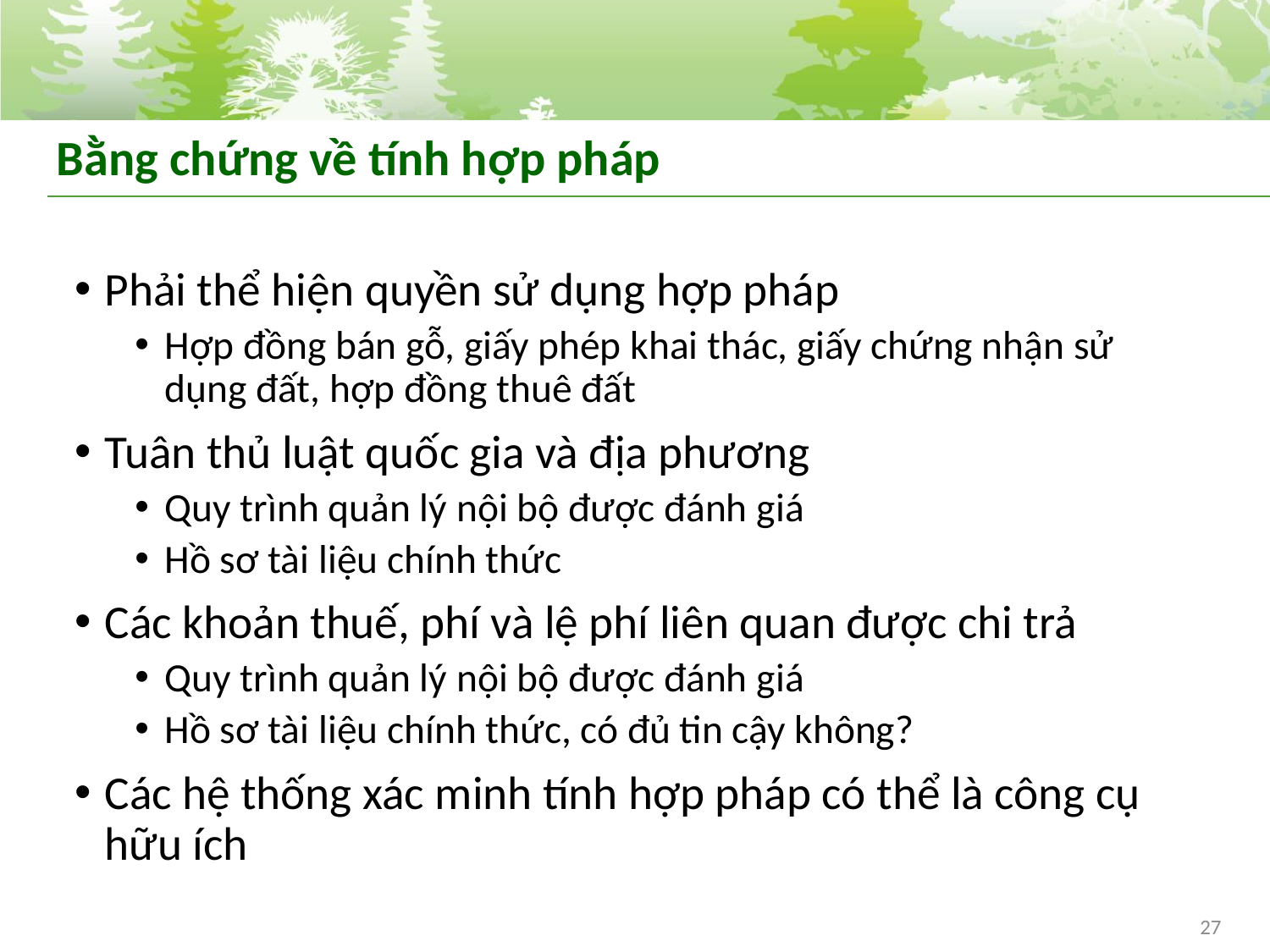

# Bằng chứng về tính hợp pháp
Phải thể hiện quyền sử dụng hợp pháp
Hợp đồng bán gỗ, giấy phép khai thác, giấy chứng nhận sử dụng đất, hợp đồng thuê đất
Tuân thủ luật quốc gia và địa phương
Quy trình quản lý nội bộ được đánh giá
Hồ sơ tài liệu chính thức
Các khoản thuế, phí và lệ phí liên quan được chi trả
Quy trình quản lý nội bộ được đánh giá
Hồ sơ tài liệu chính thức, có đủ tin cậy không?
Các hệ thống xác minh tính hợp pháp có thể là công cụ hữu ích

27